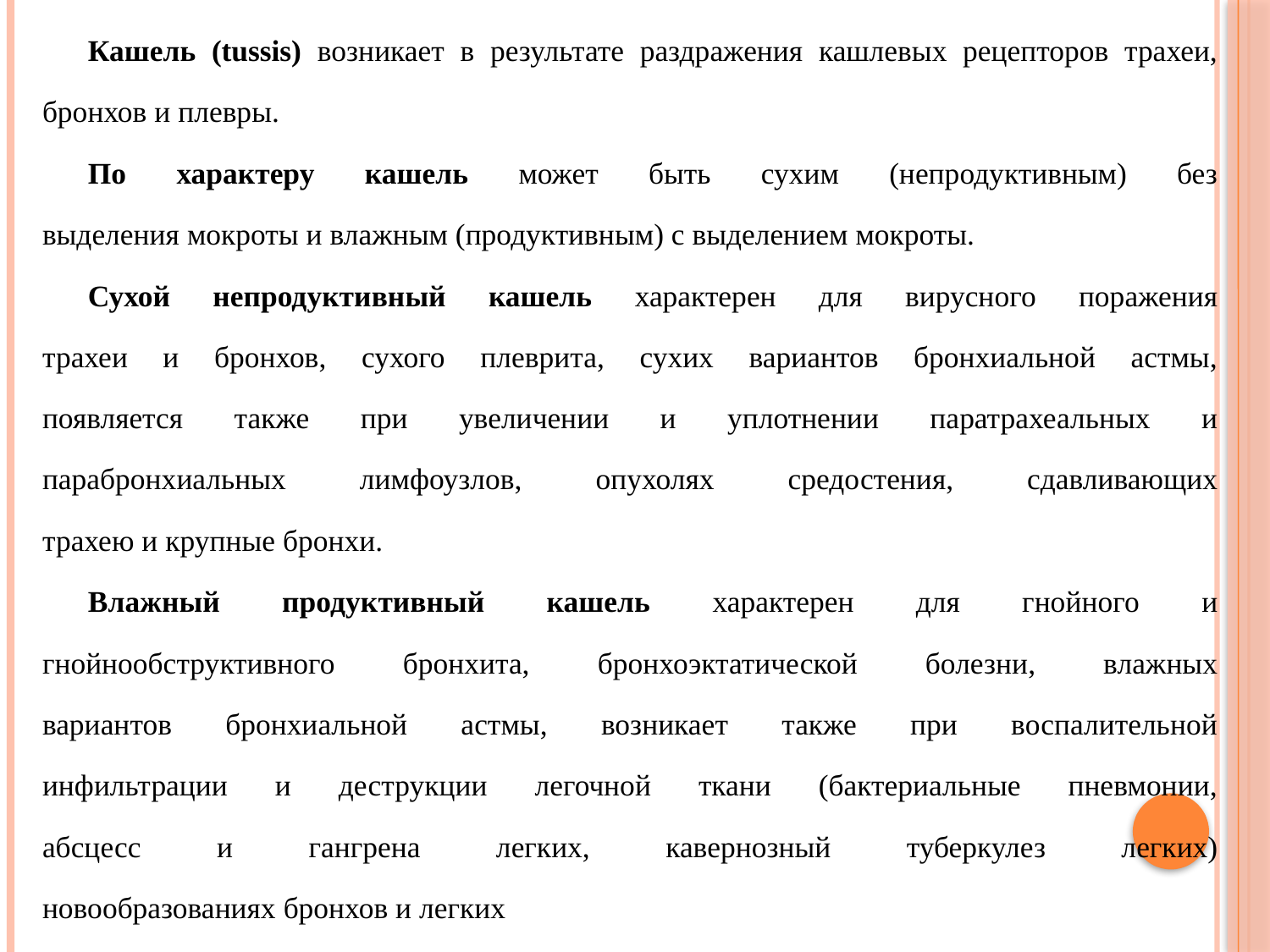

Кашель (tussis) возникает в результате раздражения кашлевых рецепторов трахеи, бронхов и плевры.
По характеру кашель может быть сухим (непродуктивным) без
выделения мокроты и влажным (продуктивным) с выделением мокроты.
Сухой непродуктивный кашель характерен для вирусного поражения
трахеи и бронхов, сухого плеврита, сухих вариантов бронхиальной астмы,
появляется также при увеличении и уплотнении паратрахеальных и
парабронхиальных лимфоузлов, опухолях средостения, сдавливающих
трахею и крупные бронхи.
Влажный продуктивный кашель характерен для гнойного и
гнойнообструктивного бронхита, бронхоэктатической болезни, влажных
вариантов бронхиальной астмы, возникает также при воспалительной
инфильтрации и деструкции легочной ткани (бактериальные пневмонии,
абсцесс и гангрена легких, кавернозный туберкулез легких)
новообразованиях бронхов и легких